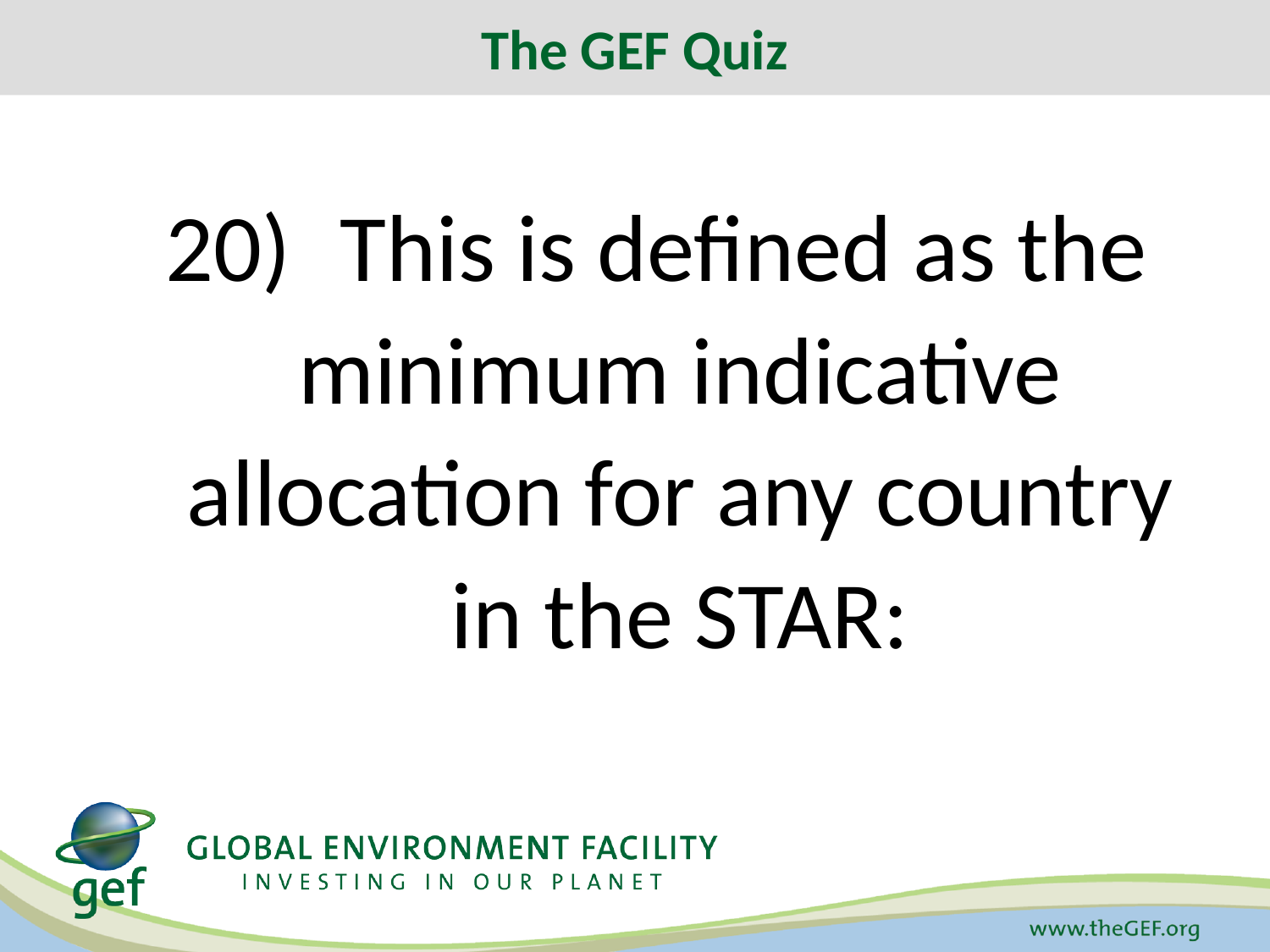

The GEF Quiz
# 20)	This is defined as the minimum indicative allocation for any country in the STAR: